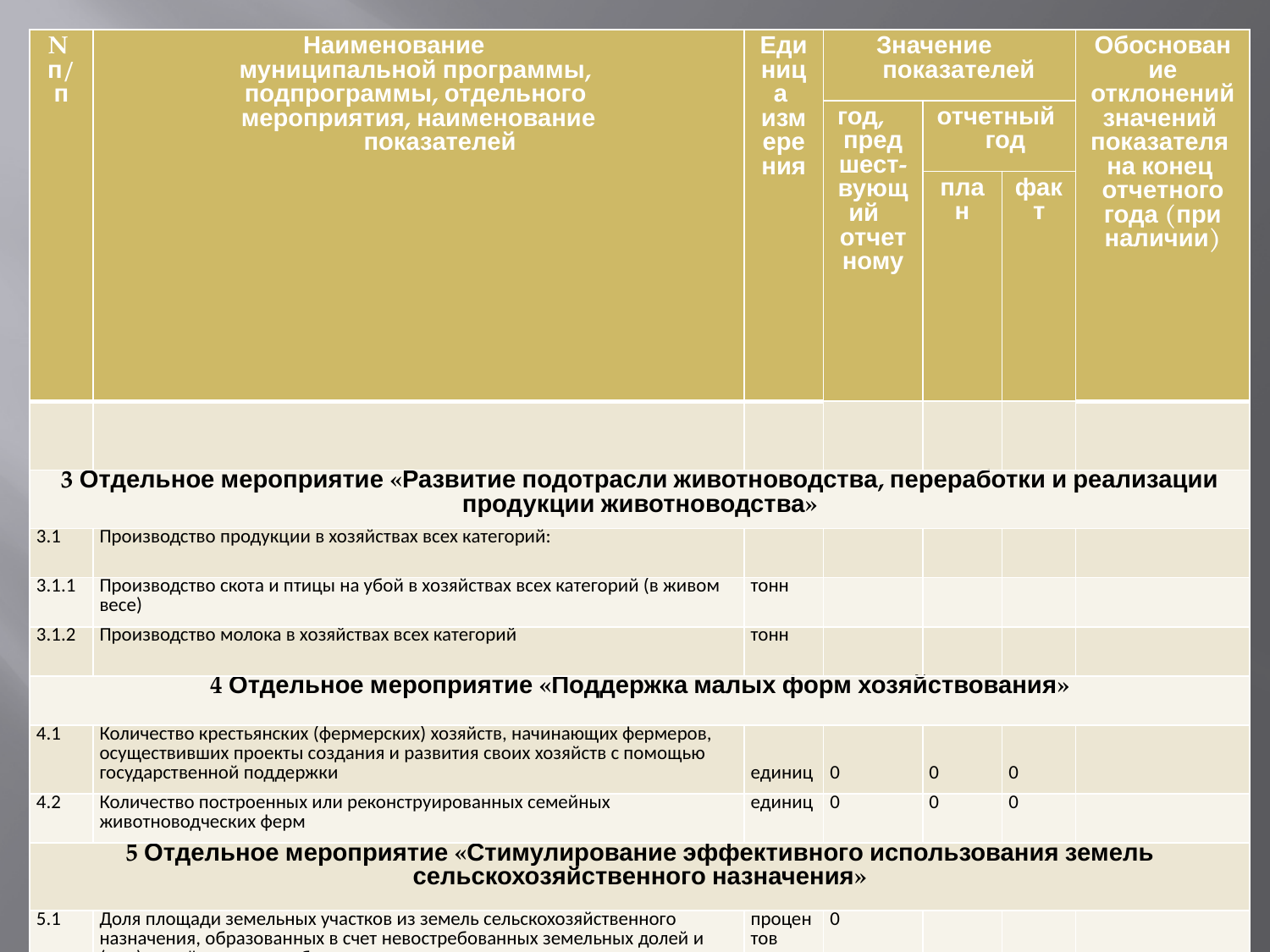

| N п/п | Наименование муниципальной программы, подпрограммы, отдельного мероприятия, наименование показателей | Единица измерения | Значение показателей |  |  | Обоснование отклонений значений показателя на конец отчетного года (при наличии) |
| --- | --- | --- | --- | --- | --- | --- |
|  |  |  | год, предшест- вующий отчетному | отчетный год |  |  |
|  |  |  |  | план | факт |  |
|  |  |  |  |  |  |  |
| 3 Отдельное мероприятие «Развитие подотрасли животноводства, переработки и реализации продукции животноводства» |  |  |  |  |  |  |
| 3.1 | Производство продукции в хозяйствах всех категорий: |  |  |  |  |  |
| 3.1.1 | Производство скота и птицы на убой в хозяйствах всех категорий (в живом весе) | тонн |  |  |  |  |
| 3.1.2 | Производство молока в хозяйствах всех категорий | тонн |  |  |  |  |
| 4 Отдельное мероприятие «Поддержка малых форм хозяйствования» |  |  |  |  |  |  |
| 4.1 | Количество крестьянских (фермерских) хозяйств, начинающих фермеров, осуществивших проекты создания и развития своих хозяйств с помощью государственной поддержки | единиц | 0 | 0 | 0 |  |
| 4.2 | Количество построенных или реконструированных семейных животноводческих ферм | единиц | 0 | 0 | 0 |  |
| 5 Отдельное мероприятие «Стимулирование эффективного использования земель сельскохозяйственного назначения» |  |  |  |  |  |  |
| 5.1 | Доля площади земельных участков из земель сельскохозяйственного назначения, образованных в счет невостребованных земельных долей и (или) долей, от права собственности на которые граждане отказались, поступивших в собственность поселений в общей площади земельных участков, приватизированных в долевую собственность граждан | процентов | 0 |  |  |  |